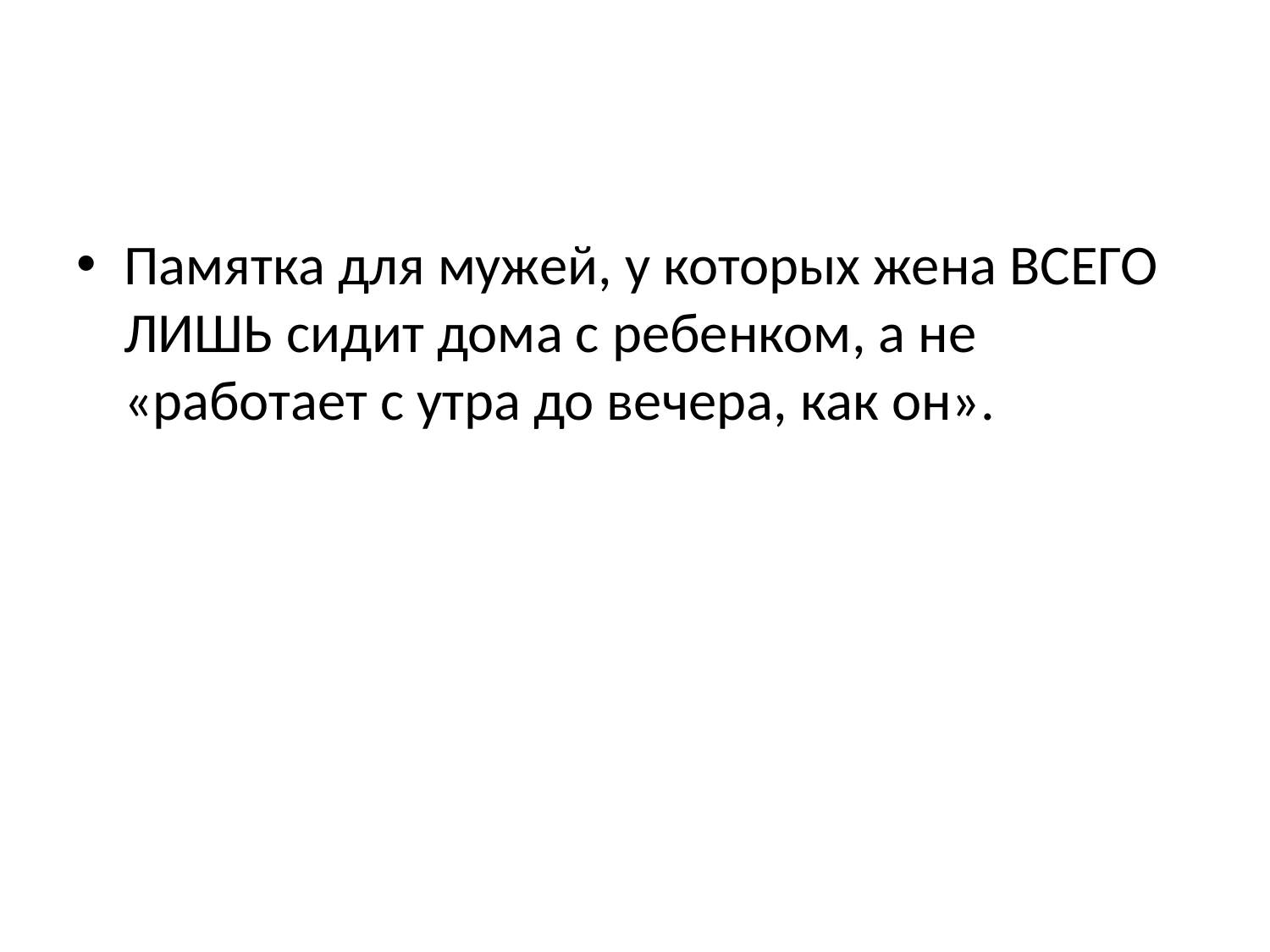

#
Памятка для мужей, у которых жена ВСЕГО ЛИШЬ сидит дома с ребенком, а не «работает с утра до вечера, как он».